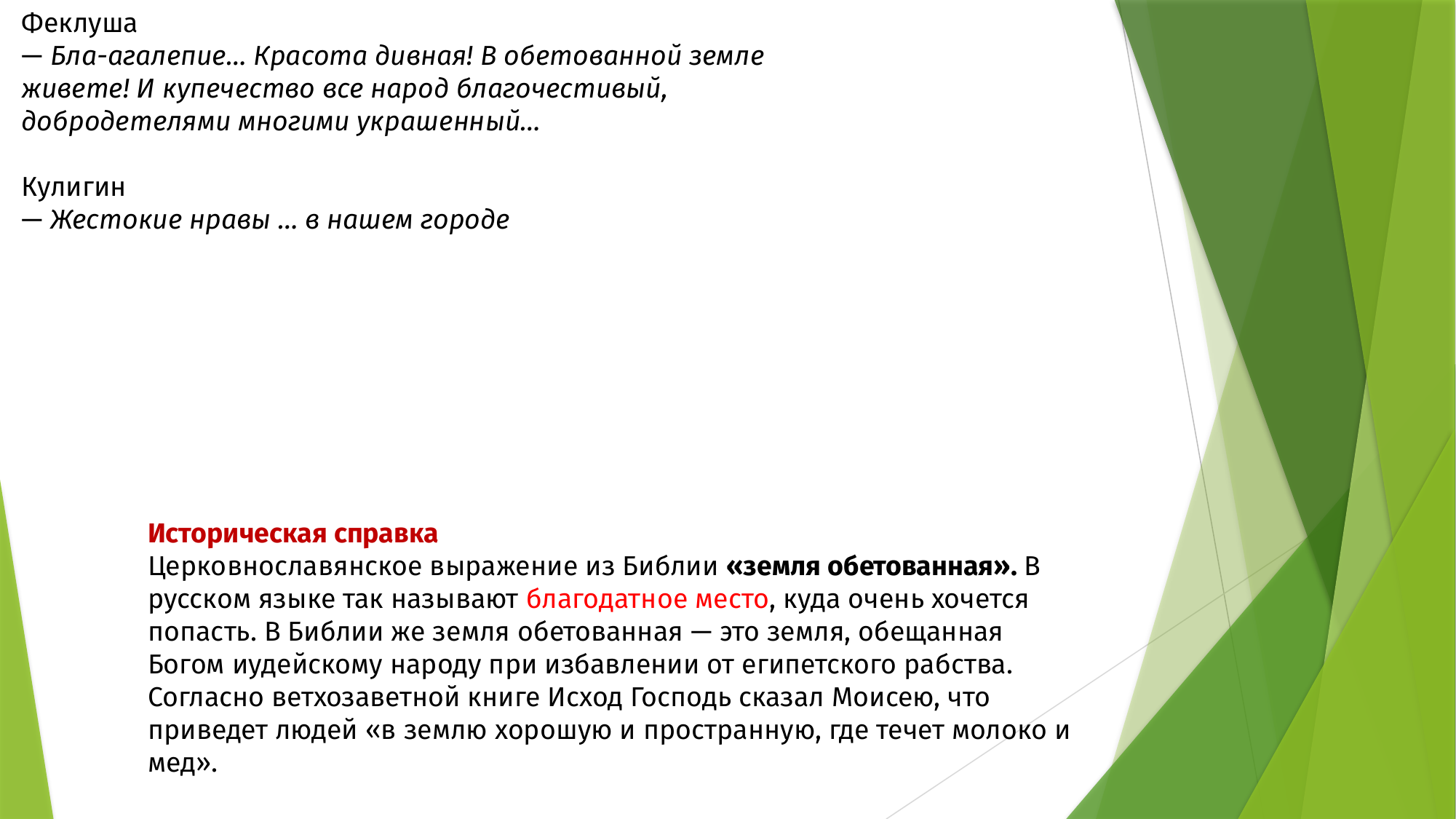

Феклуша
— Бла-агалепие… Красота дивная! В обетованной земле живете! И купечество все народ благочестивый, добродетелями многими украшенный…

Кулигин
— Жестокие нравы … в нашем городе
Историческая справка
Церковнославянское выражение из Библии «земля обетованная». В русском языке так называют благодатное место, куда очень хочется попасть. В Библии же земля обетованная — это земля, обещанная Богом иудейскому народу при избавлении от египетского рабства. Согласно ветхозаветной книге Исход Господь сказал Моисею, что приведет людей «в землю хорошую и пространную, где течет молоко и мед».

Так ли это?